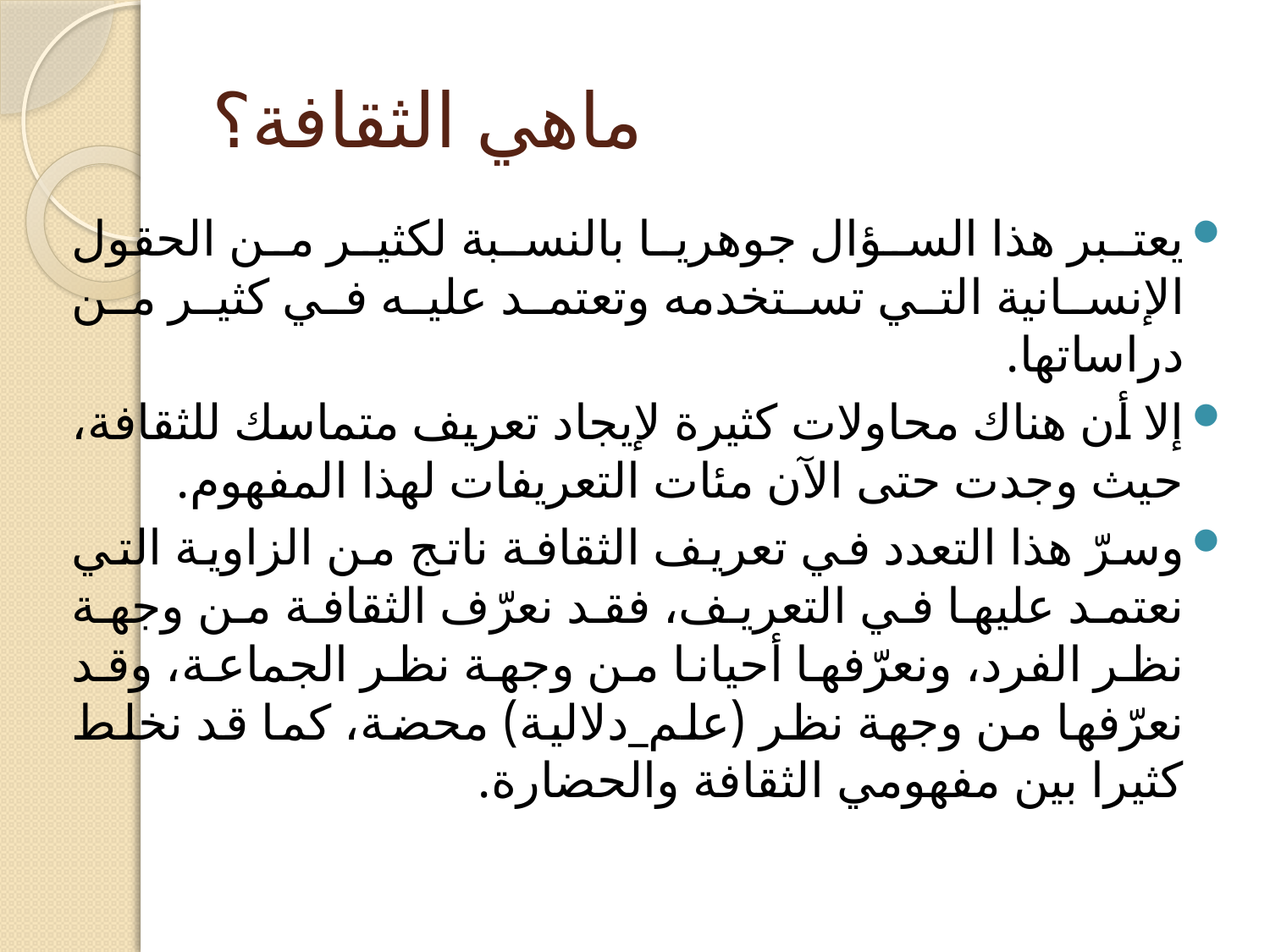

# ماهي الثقافة؟
يعتبر هذا السؤال جوهريا بالنسبة لكثير من الحقول الإنسانية التي تستخدمه وتعتمد عليه في كثير من دراساتها.
إلا أن هناك محاولات كثيرة لإيجاد تعريف متماسك للثقافة، حيث وجدت حتى الآن مئات التعريفات لهذا المفهوم.
وسرّ هذا التعدد في تعريف الثقافة ناتج من الزاوية التي نعتمد عليها في التعريف، فقد نعرّف الثقافة من وجهة نظر الفرد، ونعرّفها أحيانا من وجهة نظر الجماعة، وقد نعرّفها من وجهة نظر (علم_دلالية) محضة، كما قد نخلط كثيرا بين مفهومي الثقافة والحضارة.